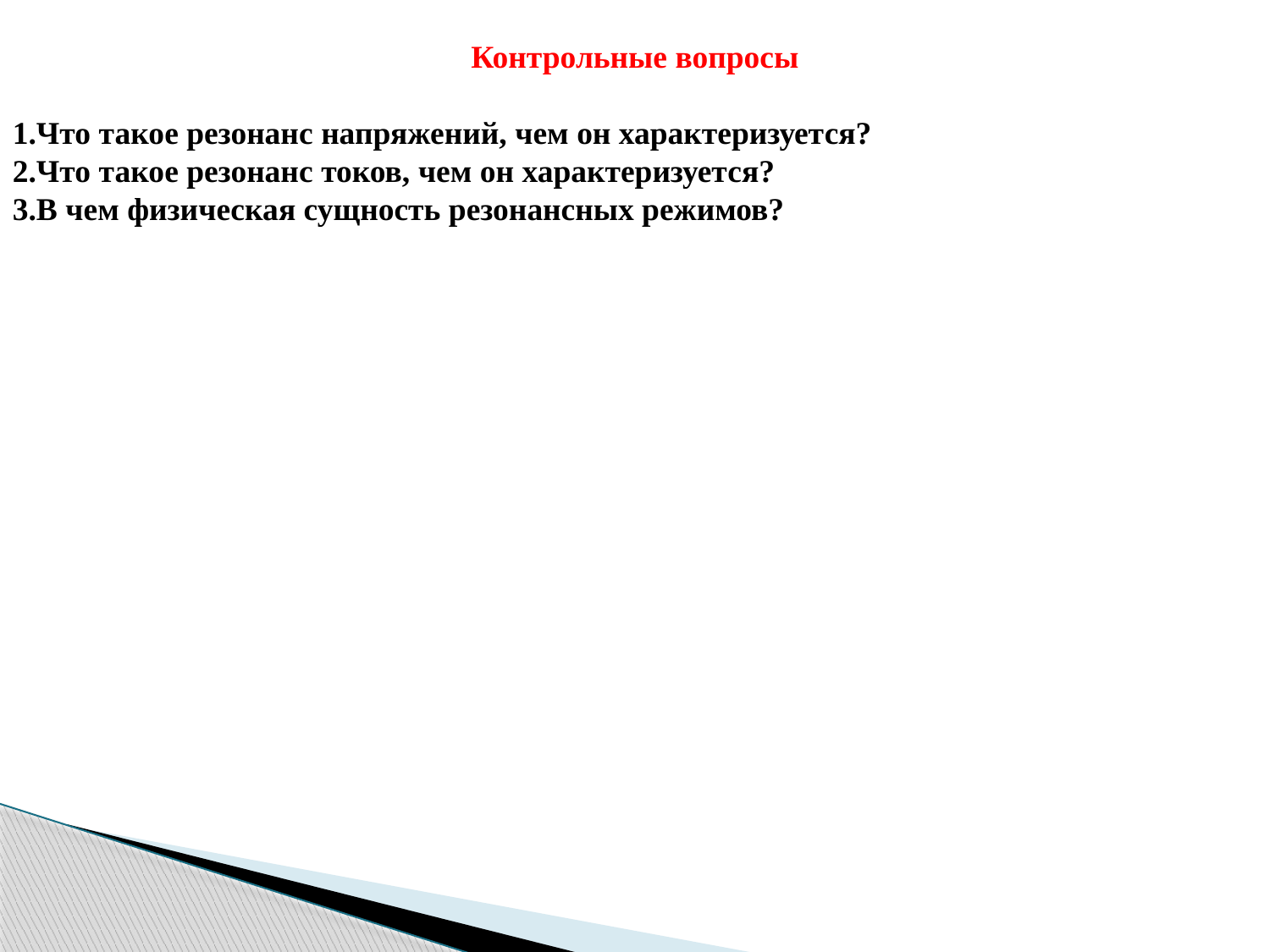

Контрольные вопросы

1.Что такое резонанс напряжений, чем он характеризуется?
2.Что такое резонанс токов, чем он характеризуется?
3.В чем физическая сущность резонансных режимов?